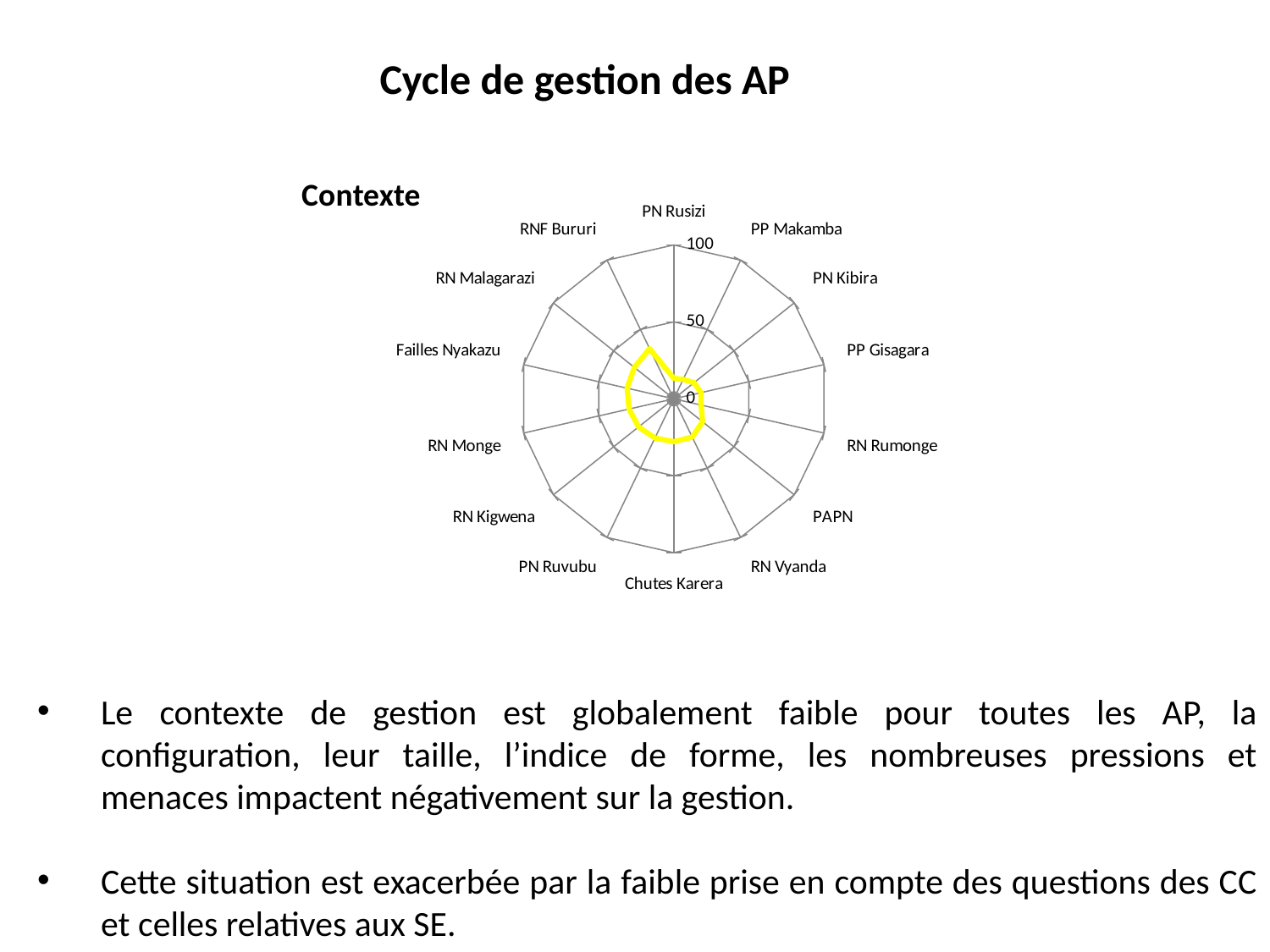

Cycle de gestion des AP

### Chart:

| Category | Contexte |
|---|---|
| PN Rusizi | 13.3 |
| PP Makamba | 14.0 |
| PN Kibira | 16.8 |
| PP Gisagara | 18.2 |
| RN Rumonge | 18.2 |
| PAPN | 23.9 |
| RN Vyanda | 27.6 |
| Chutes Karera | 27.9 |
| PN Ruvubu | 28.3 |
| RN Kigwena | 29.3 |
| RN Monge | 29.8 |
| Failles Nyakazu | 31.1 |
| RN Malagarazi | 32.80000000000001 |
| RNF Bururi | 36.2 |
Le contexte de gestion est globalement faible pour toutes les AP, la configuration, leur taille, l’indice de forme, les nombreuses pressions et menaces impactent négativement sur la gestion.

Cette situation est exacerbée par la faible prise en compte des questions des CC et celles relatives aux SE.